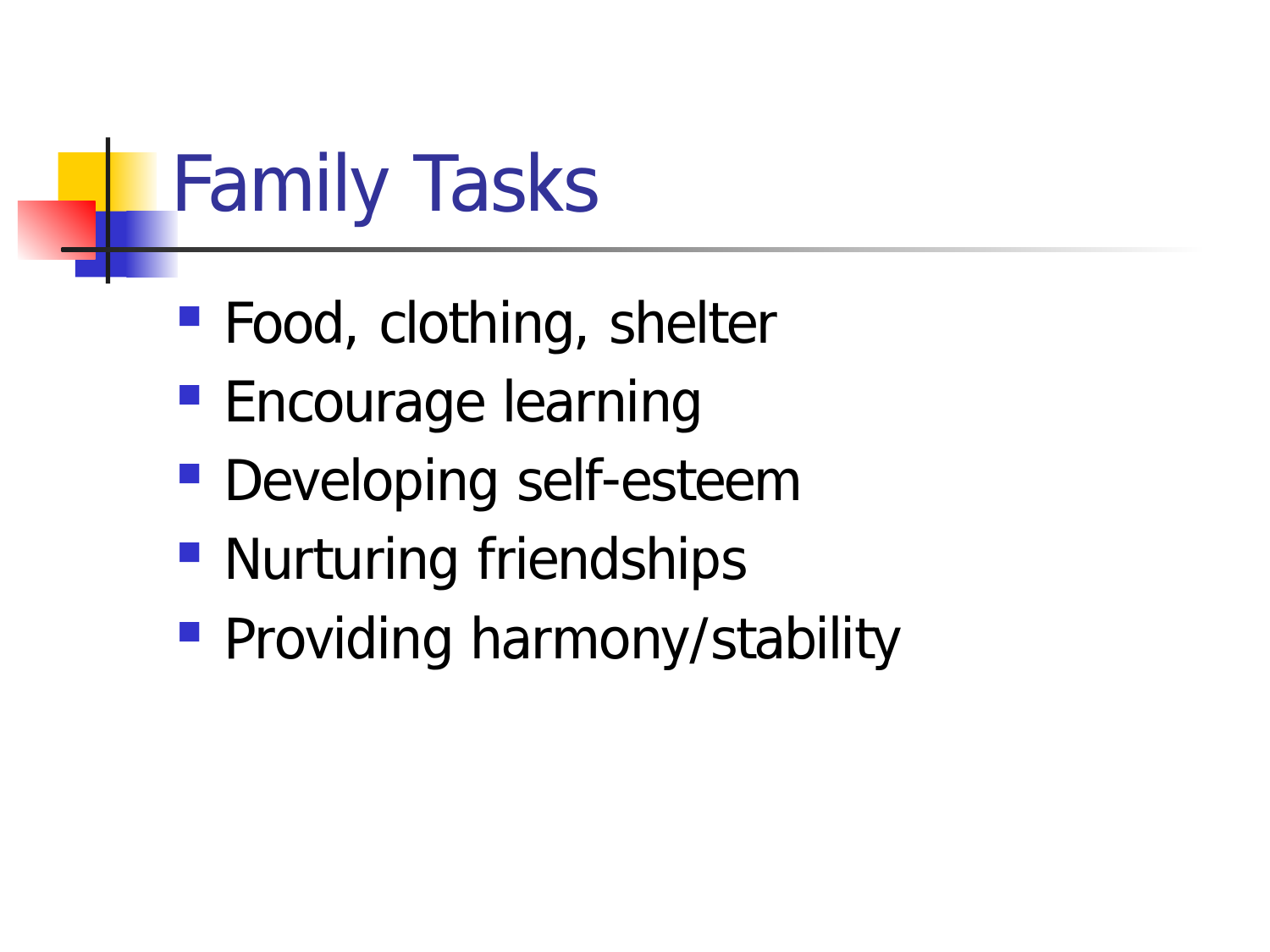

# Family Tasks
Food, clothing, shelter
Encourage learning
Developing self-esteem
Nurturing friendships
Providing harmony/stability